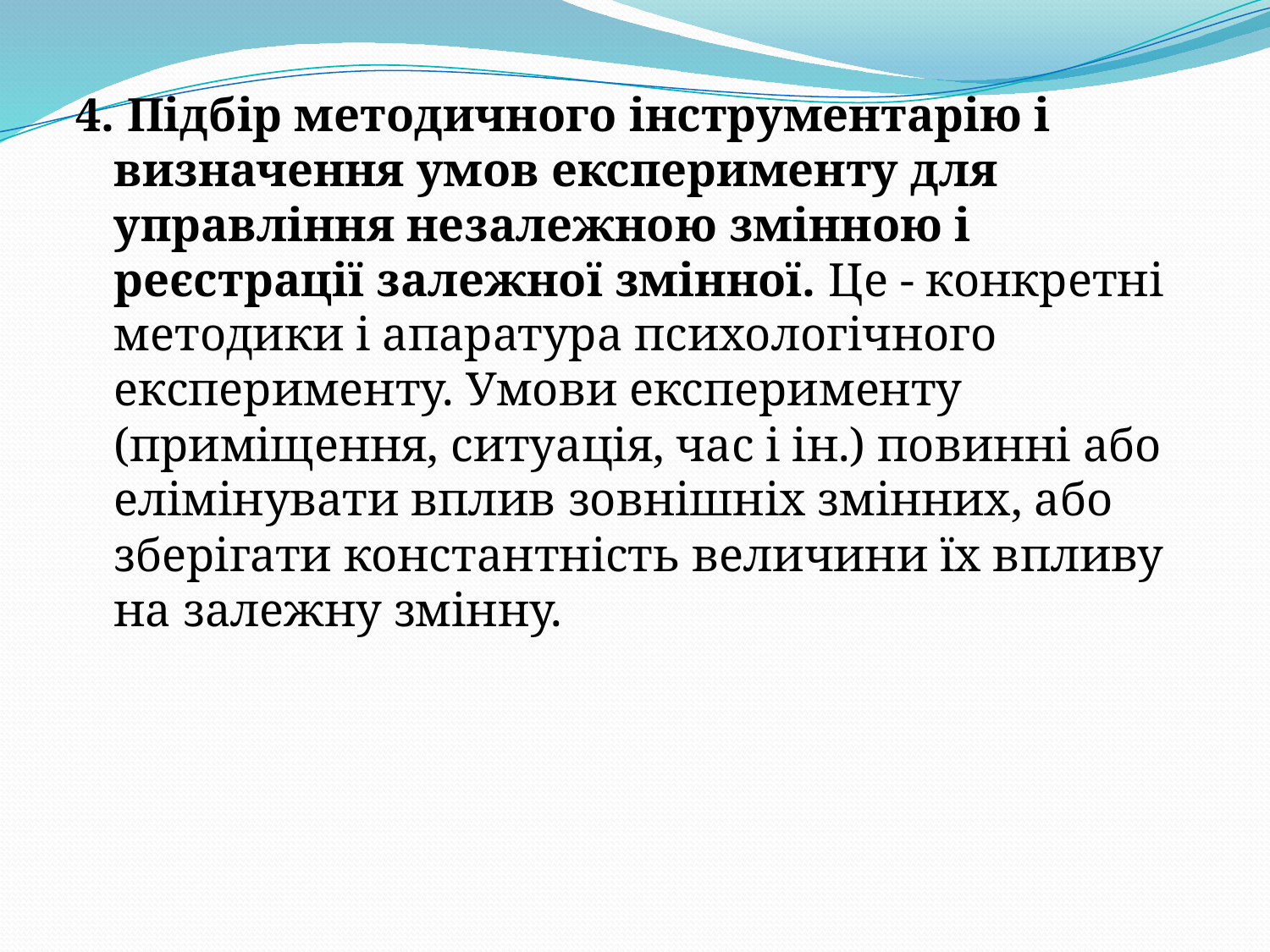

4. Підбір методичного інструментарію і визначення умов експерименту для управління незалежною змінною і реєстрації залежної змінної. Це - конкретні методики і апаратура психологічного експерименту. Умови експерименту (приміщення, ситуація, час і ін.) повинні або елімінувати вплив зовнішніх змінних, або зберігати константність величини їх впливу на залежну змінну.